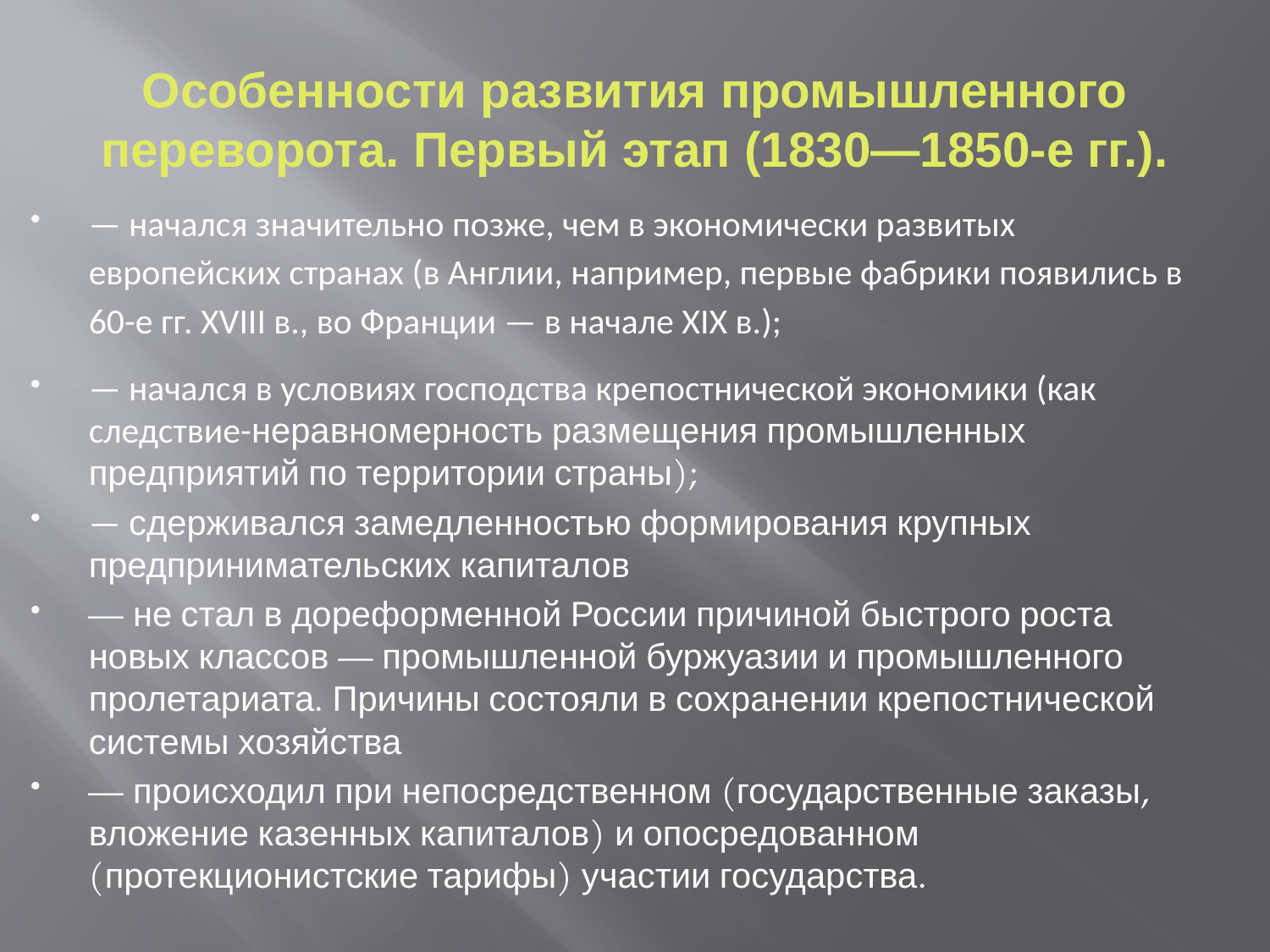

# Особенности развития промышленного переворота. Первый этап (1830—1850-е гг.).
— начался значительно позже, чем в экономически развитых европейских странах (в Англии, например, первые фабрики появились в 60-е гг. XVIII в., во Франции — в начале XIX в.);
— начался в условиях господства крепостнической экономики (как следствие-неравномерность размещения промышленных предприятий по территории страны);
— сдерживался замедленностью формирования крупных предпринимательских капиталов
— не стал в дореформенной России причиной быстрого роста новых классов — промышленной буржуазии и промышленного пролетариата. Причины состояли в сохранении крепостнической системы хозяйства
— происходил при непосредственном (государственные заказы, вложение казенных капиталов) и опосредованном (протекционистские тарифы) участии государства.